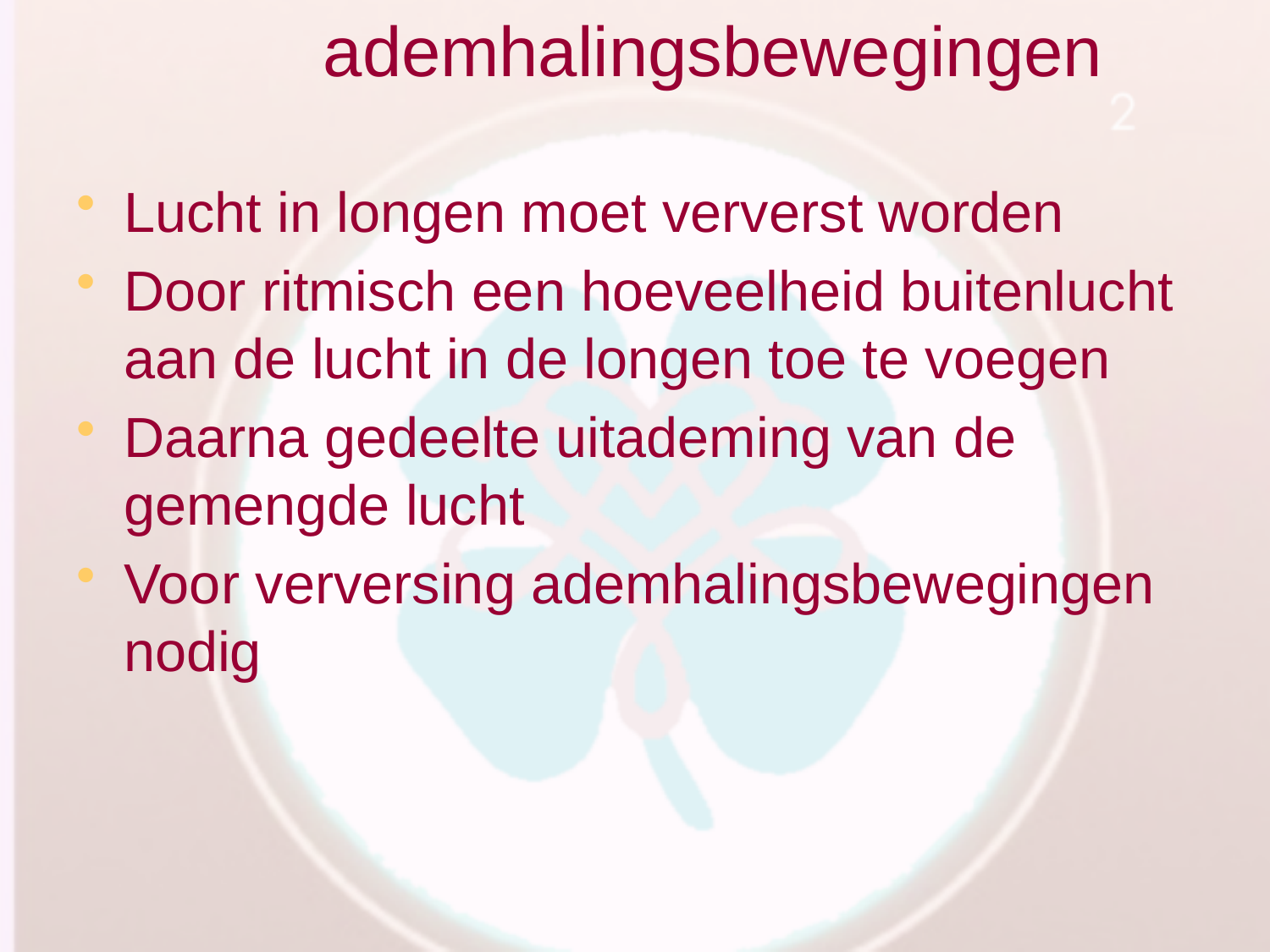

# ademhalingsbewegingen
Lucht in longen moet ververst worden
Door ritmisch een hoeveelheid buitenlucht aan de lucht in de longen toe te voegen
Daarna gedeelte uitademing van de gemengde lucht
Voor verversing ademhalingsbewegingen nodig